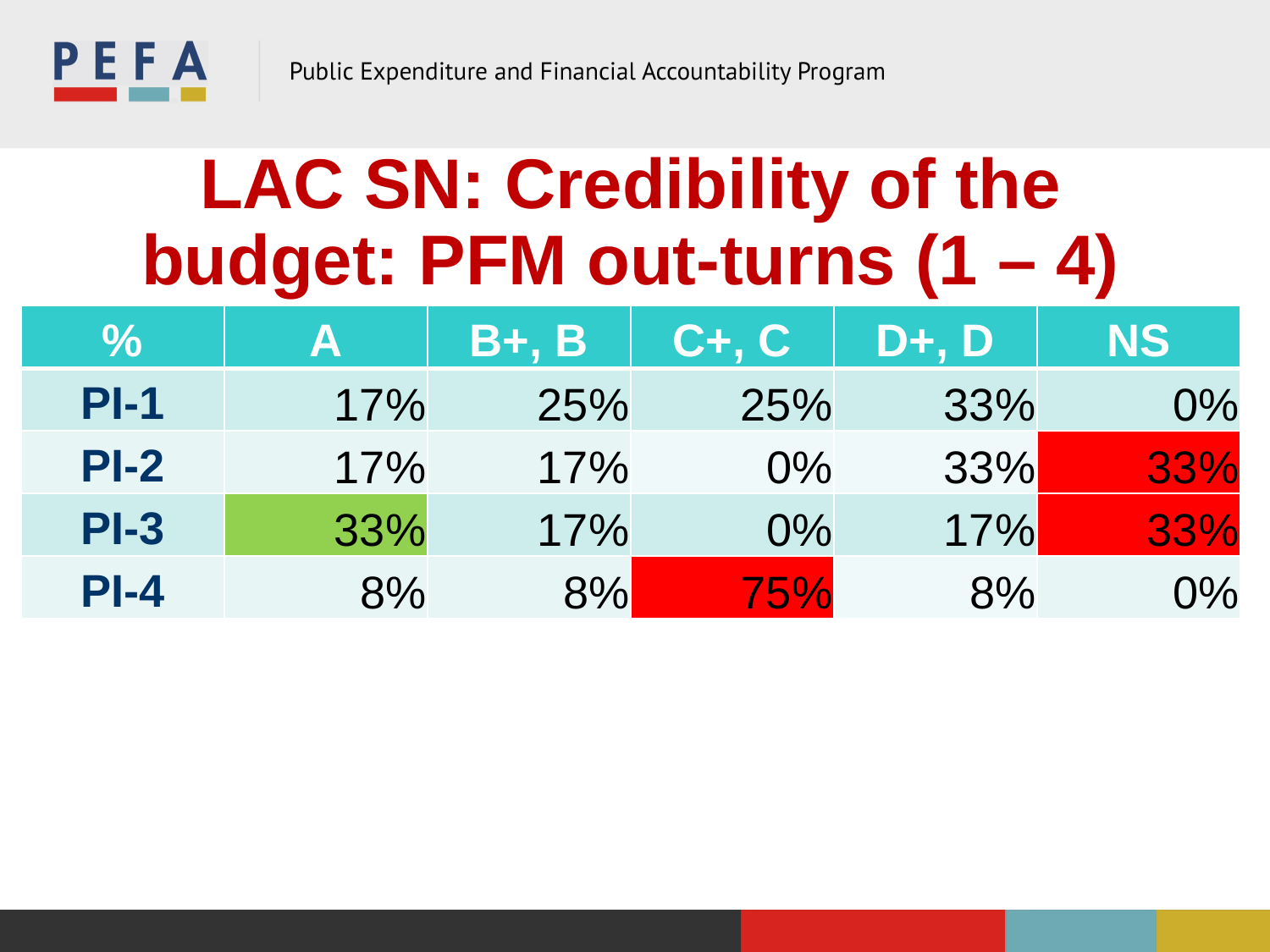

# LAC SN: Credibility of the budget: PFM out-turns (1 – 4)
| % | A | B+, B | C+, C | D+, D | NS |
| --- | --- | --- | --- | --- | --- |
| PI-1 | 17% | 25% | 25% | 33% | 0% |
| PI-2 | 17% | 17% | 0% | 33% | 33% |
| PI-3 | 33% | 17% | 0% | 17% | 33% |
| PI-4 | 8% | 8% | 75% | 8% | 0% |